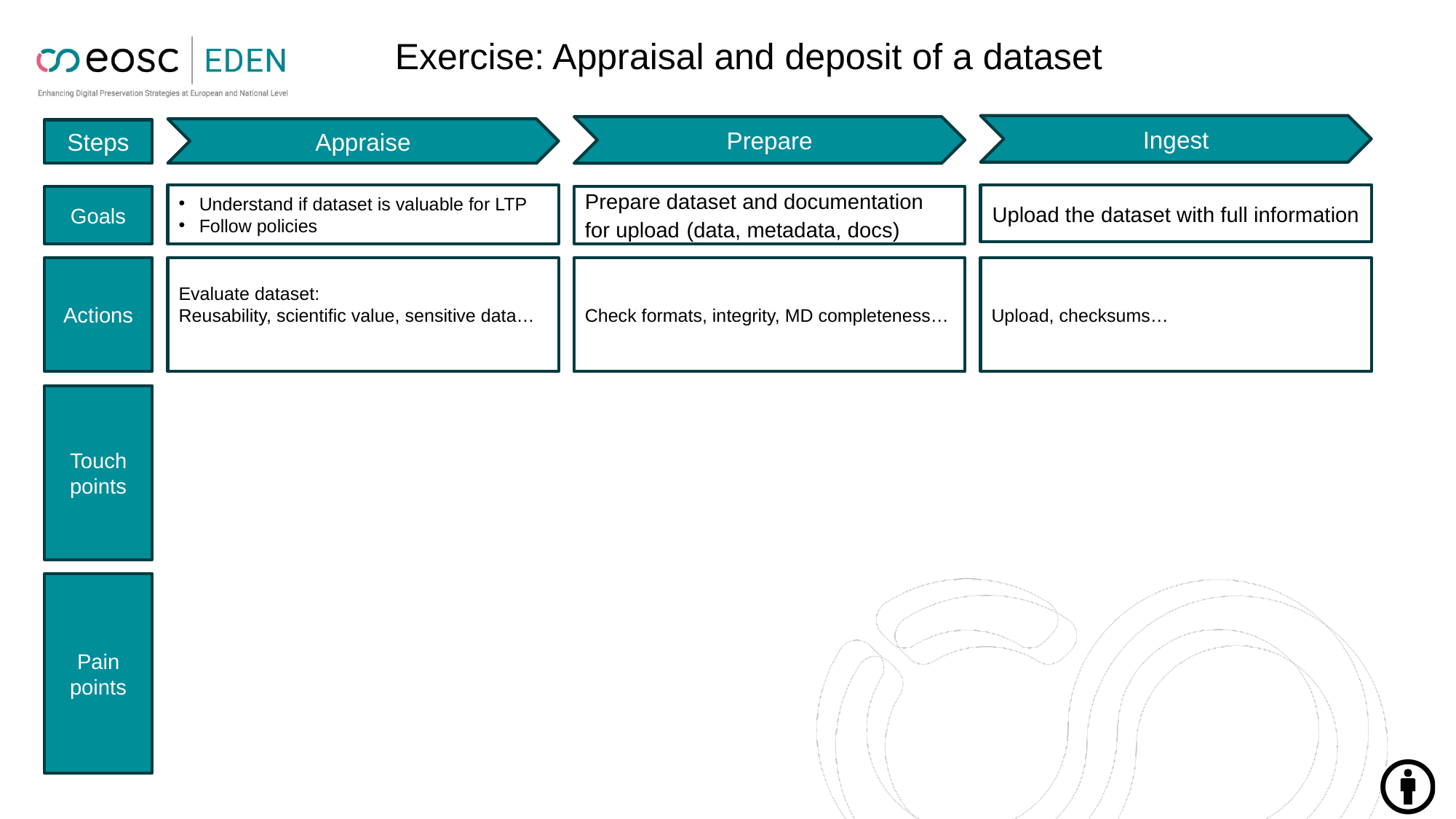

# Exercise: Appraisal and deposit of a dataset
Ingest
Prepare
Appraise
Steps
Understand if dataset is valuable for LTP
Follow policies
Upload the dataset with full information
Goals
Prepare dataset and documentation for upload (data, metadata, docs)
Actions
Upload, checksums…
Evaluate dataset:
Reusability, scientific value, sensitive data…

Check formats, integrity, MD completeness…
Touch
points
Pain
points